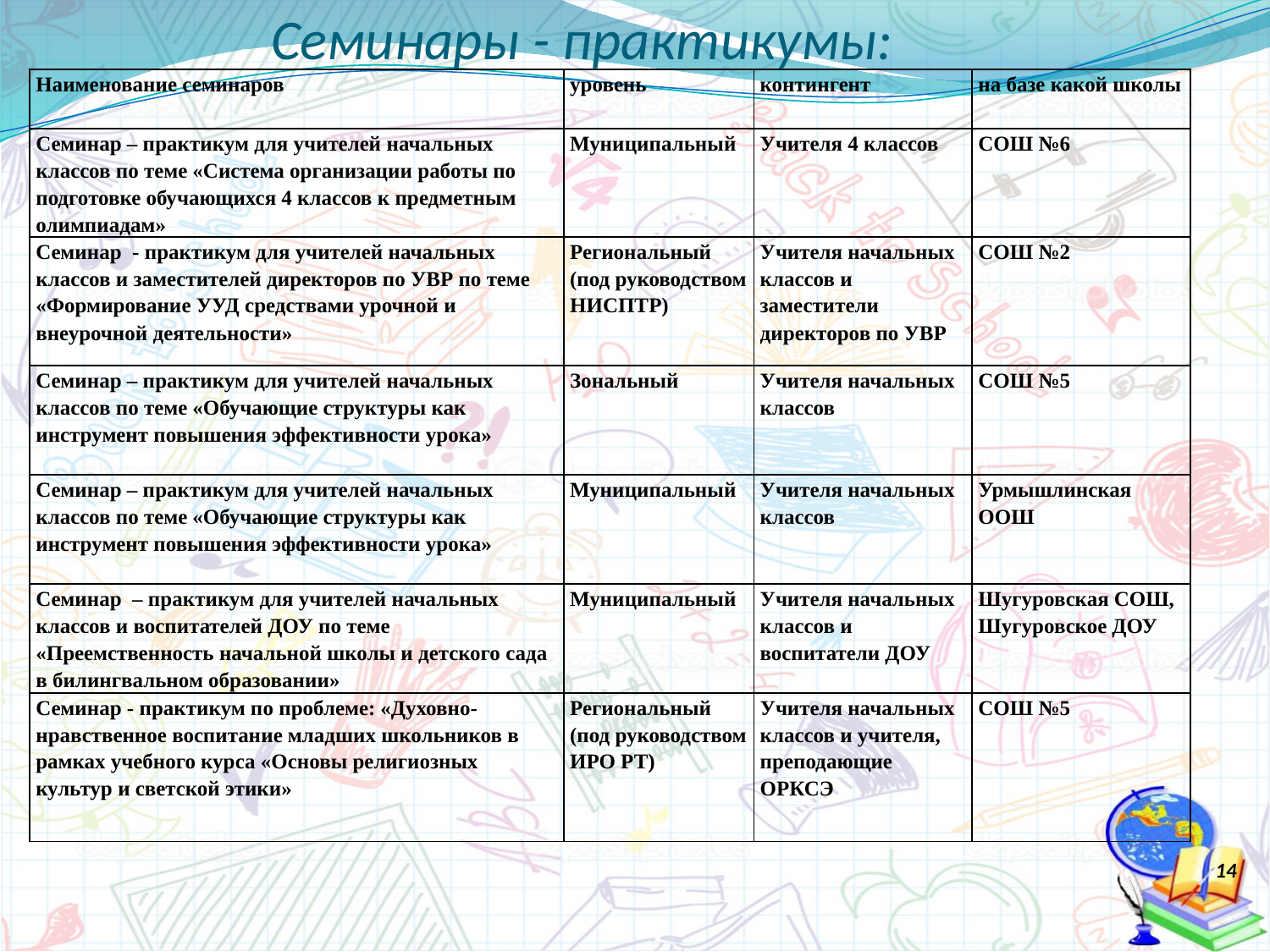

# Семинары - практикумы:
| Наименование семинаров | уровень | контингент | на базе какой школы |
| --- | --- | --- | --- |
| Семинар – практикум для учителей начальных классов по теме «Система организации работы по подготовке обучающихся 4 классов к предметным олимпиадам» | Муниципальный | Учителя 4 классов | СОШ №6 |
| Семинар - практикум для учителей начальных классов и заместителей директоров по УВР по теме «Формирование УУД средствами урочной и внеурочной деятельности» | Региональный (под руководством НИСПТР) | Учителя начальных классов и заместители директоров по УВР | СОШ №2 |
| Семинар – практикум для учителей начальных классов по теме «Обучающие структуры как инструмент повышения эффективности урока» | Зональный | Учителя начальных классов | СОШ №5 |
| Семинар – практикум для учителей начальных классов по теме «Обучающие структуры как инструмент повышения эффективности урока» | Муниципальный | Учителя начальных классов | Урмышлинская ООШ |
| Семинар – практикум для учителей начальных классов и воспитателей ДОУ по теме «Преемственность начальной школы и детского сада в билингвальном образовании» | Муниципальный | Учителя начальных классов и воспитатели ДОУ | Шугуровская СОШ, Шугуровское ДОУ |
| Семинар - практикум по проблеме: «Духовно-нравственное воспитание младших школьников в рамках учебного курса «Основы религиозных культур и светской этики» | Региональный (под руководством ИРО РТ) | Учителя начальных классов и учителя, преподающие ОРКСЭ | СОШ №5 |
14